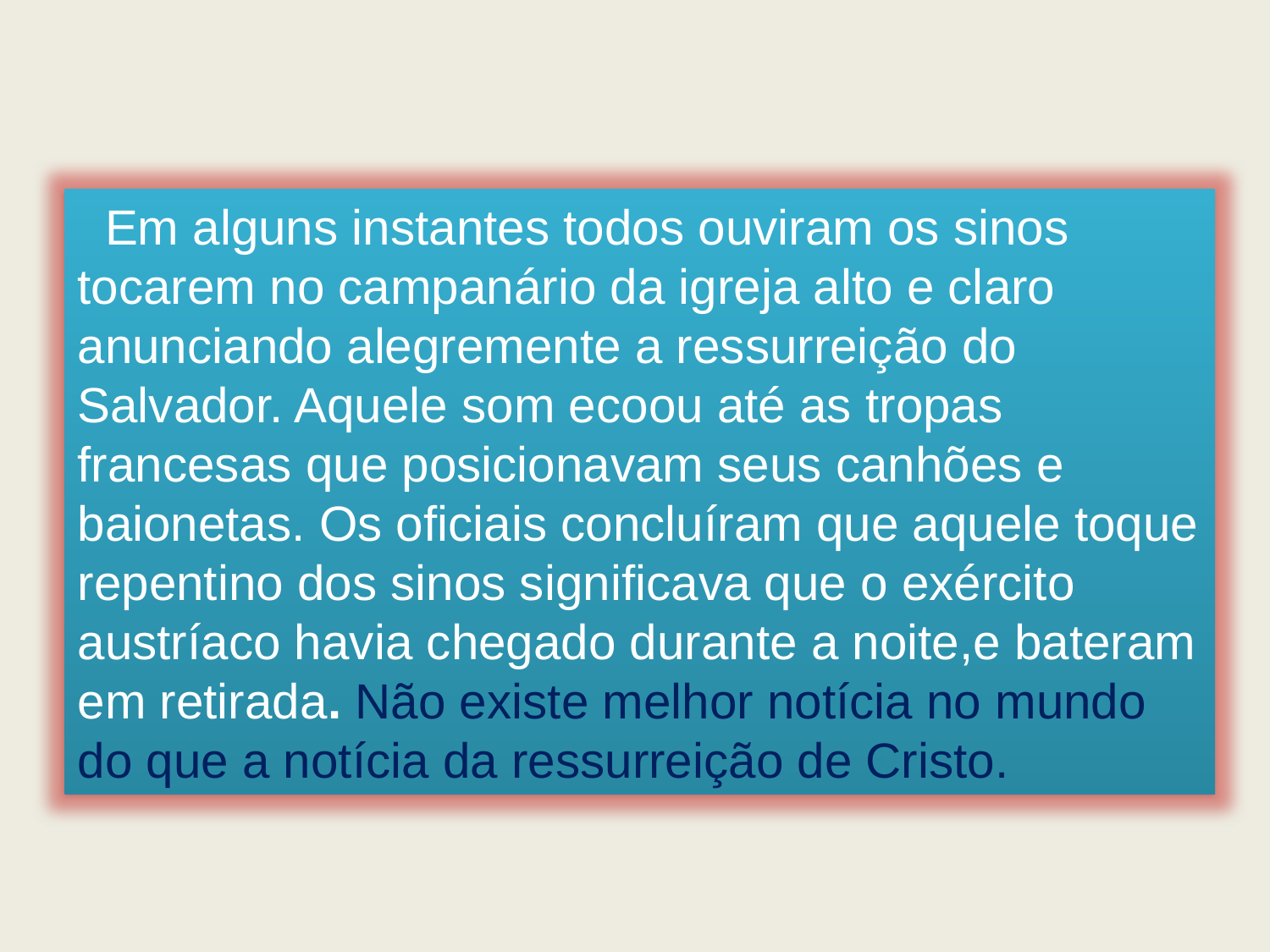

Em alguns instantes todos ouviram os sinos tocarem no campanário da igreja alto e claro anunciando alegremente a ressurreição do Salvador. Aquele som ecoou até as tropas francesas que posicionavam seus canhões e baionetas. Os oficiais concluíram que aquele toque repentino dos sinos significava que o exército austríaco havia chegado durante a noite,e bateram em retirada. Não existe melhor notícia no mundo do que a notícia da ressurreição de Cristo.